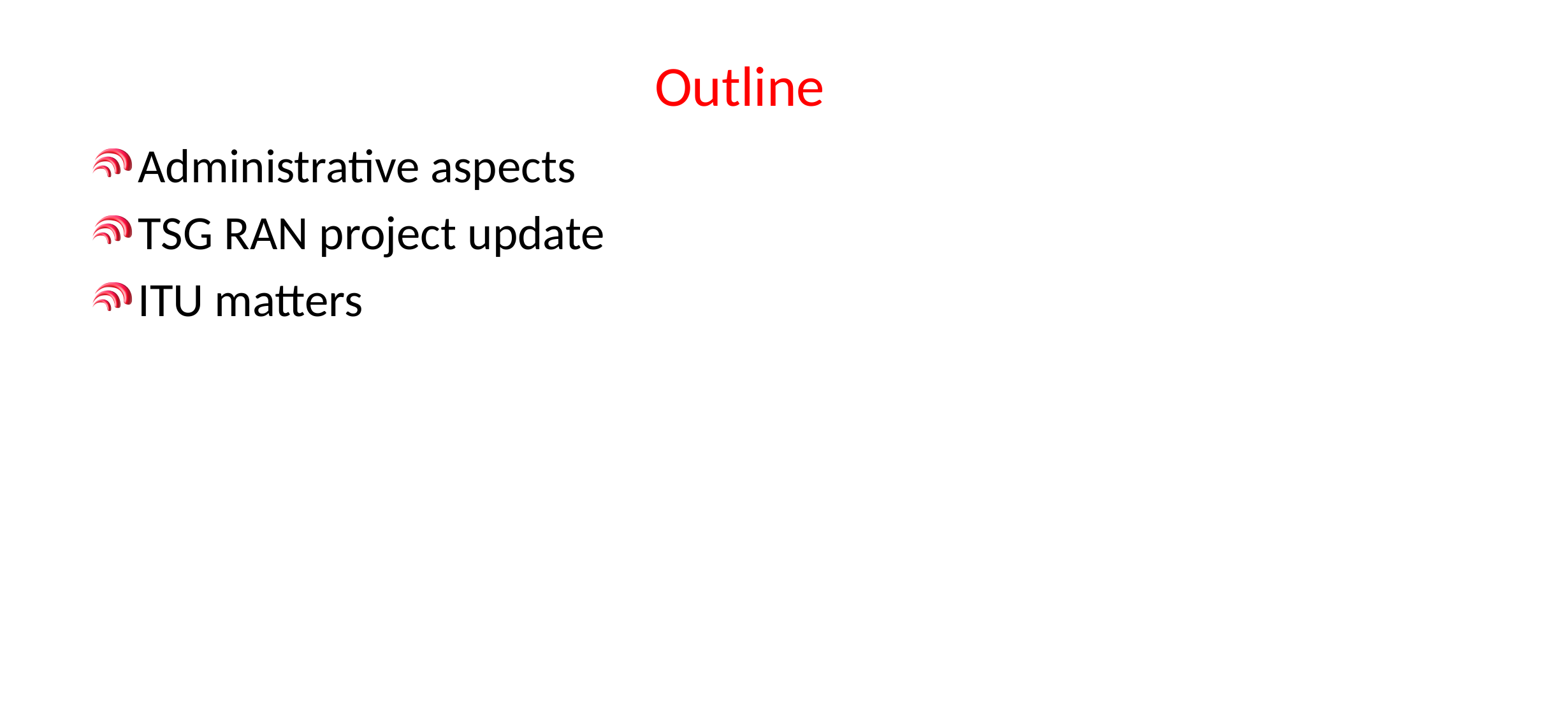

# Outline
Administrative aspects
TSG RAN project update
ITU matters